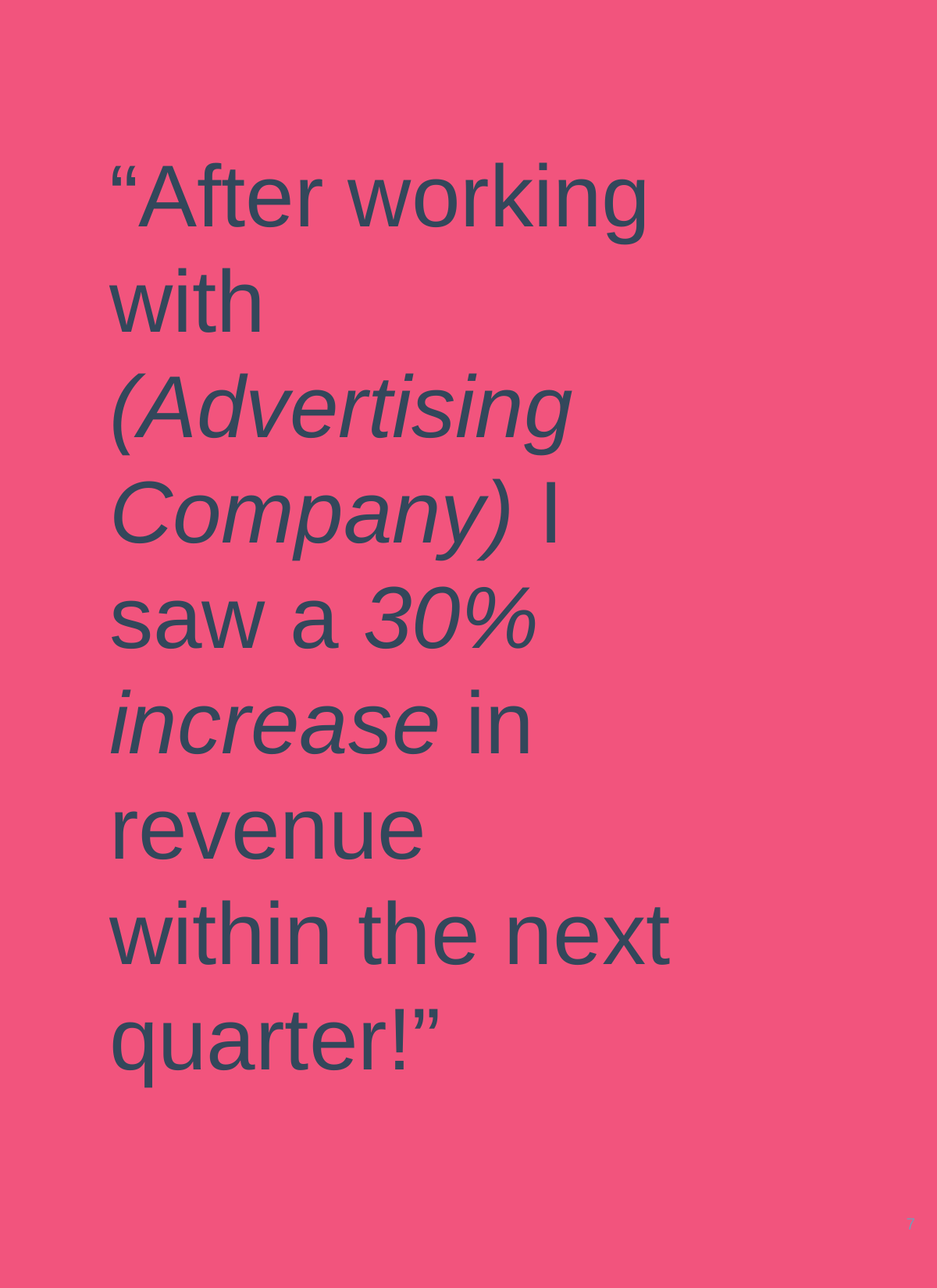

“After working with (Advertising Company) I saw a 30% increase in revenue within the next quarter!”
7